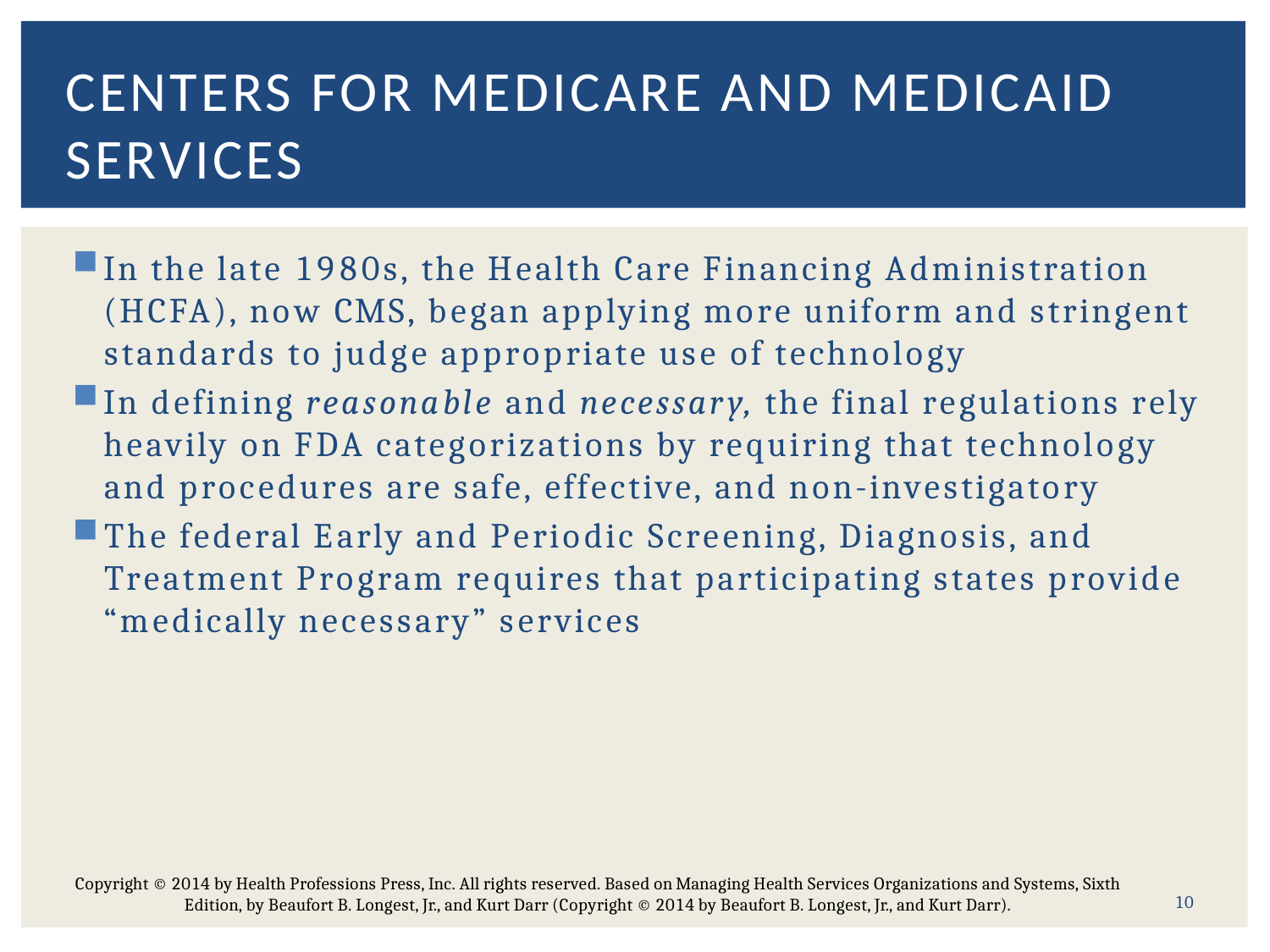

# Centers for medicare and medicaid services
In the late 1980s, the Health Care Financing Administration (HCFA), now CMS, began applying more uniform and stringent standards to judge appropriate use of technology
In defining reasonable and necessary, the final regulations rely heavily on FDA categorizations by requiring that technology and procedures are safe, effective, and non-investigatory
The federal Early and Periodic Screening, Diagnosis, and Treatment Program requires that participating states provide “medically necessary” services
Copyright © 2014 by Health Professions Press, Inc. All rights reserved. Based on Managing Health Services Organizations and Systems, Sixth Edition, by Beaufort B. Longest, Jr., and Kurt Darr (Copyright © 2014 by Beaufort B. Longest, Jr., and Kurt Darr).
10